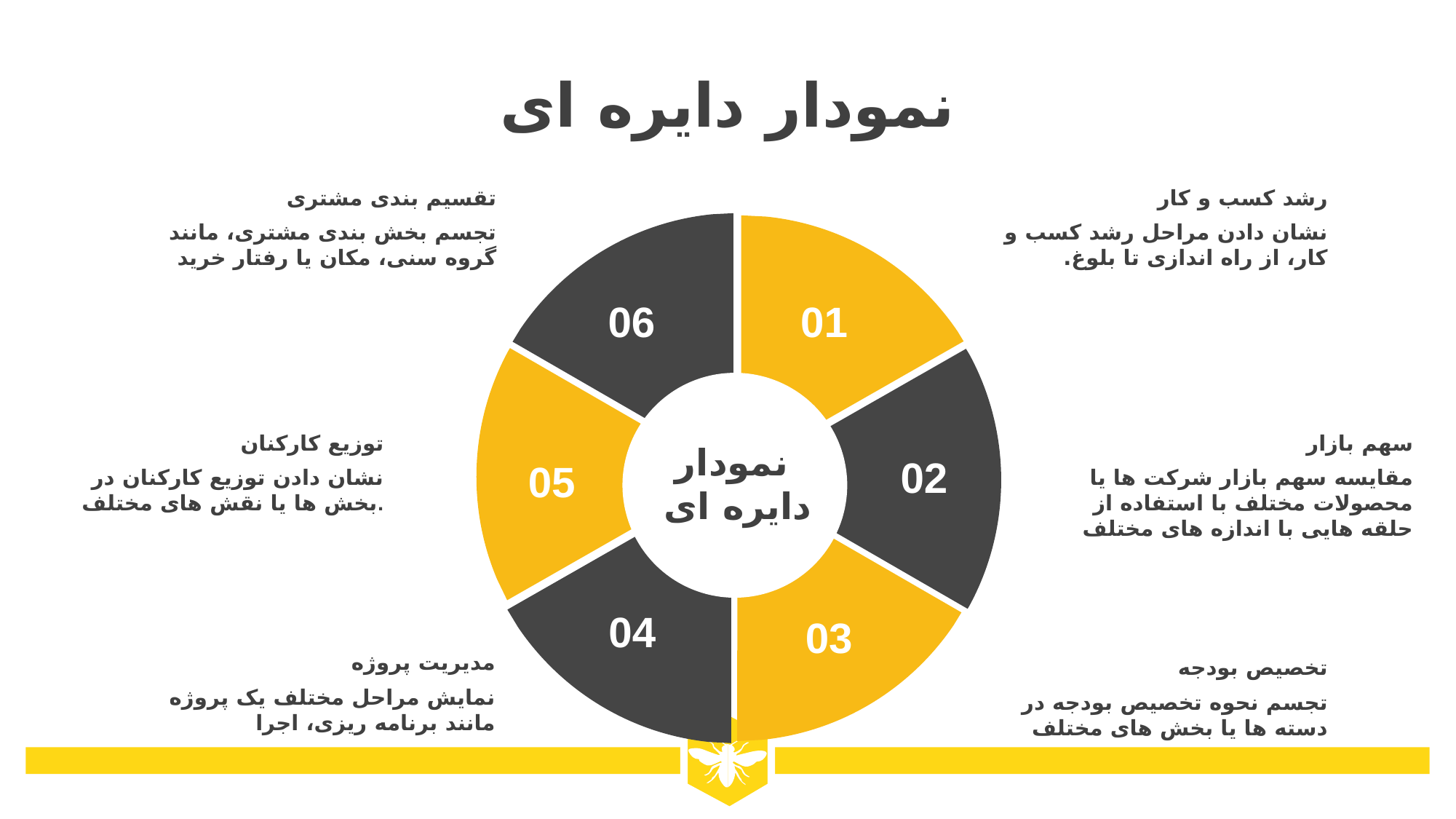

نمودار دایره ای

تقسیم بندی مشتری
تجسم بخش بندی مشتری، مانند گروه سنی، مکان یا رفتار خرید
رشد کسب و کار
نشان دادن مراحل رشد کسب و کار، از راه اندازی تا بلوغ.

06
01

توزیع کارکنان
نشان دادن توزیع کارکنان در بخش ها یا نقش های مختلف.
سهم بازار
مقایسه سهم بازار شرکت ها یا محصولات مختلف با استفاده از حلقه هایی با اندازه های مختلف
02
05

04
03
مدیریت پروژه
نمایش مراحل مختلف یک پروژه مانند برنامه ریزی، اجرا
تخصیص بودجه
تجسم نحوه تخصیص بودجه در دسته ها یا بخش های مختلف
نمودار
دایره ای